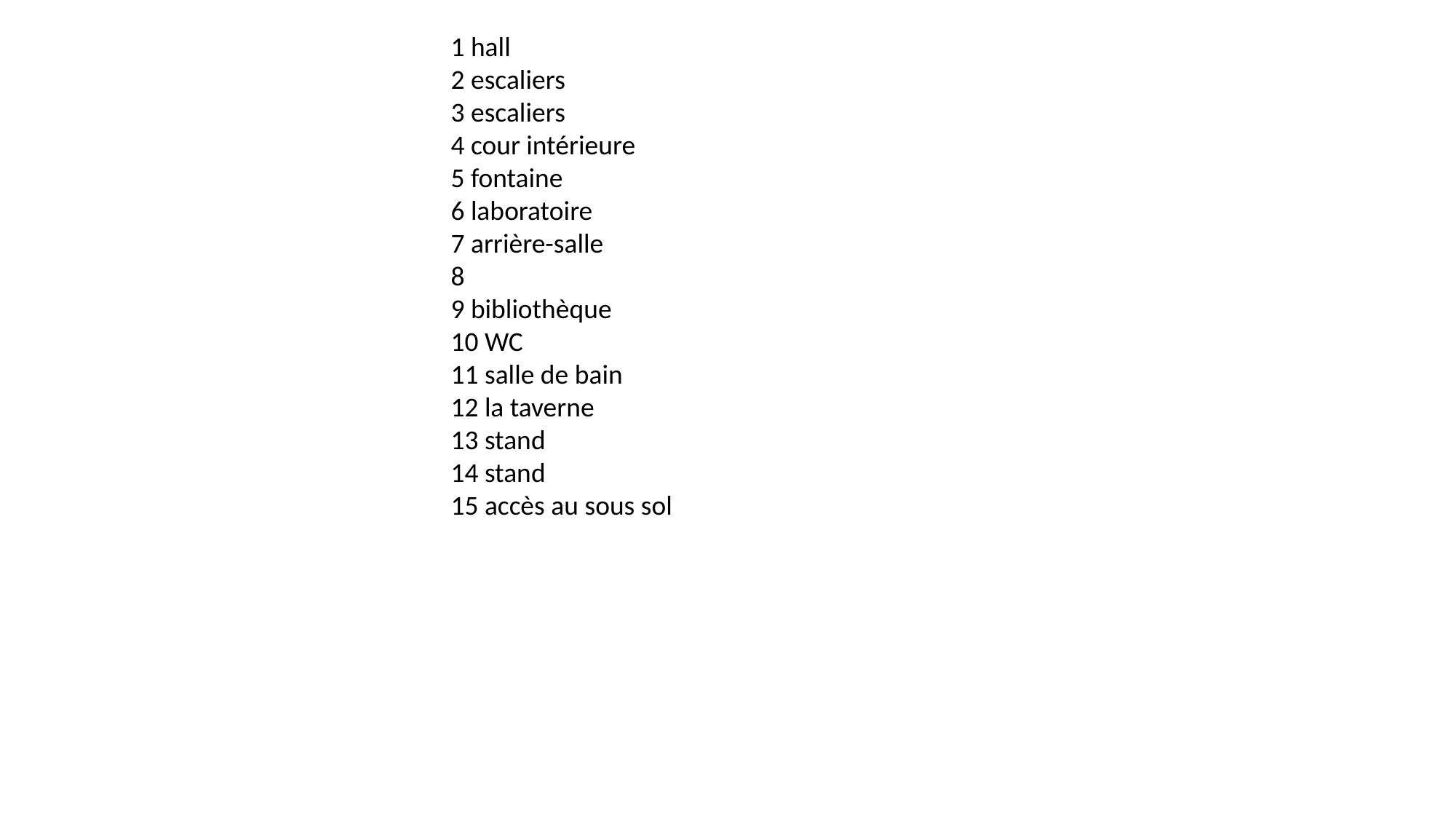

1 hall
2 escaliers
3 escaliers
4 cour intérieure
5 fontaine
6 laboratoire
7 arrière-salle
8
9 bibliothèque
10 WC
11 salle de bain
12 la taverne
13 stand
14 stand
15 accès au sous sol